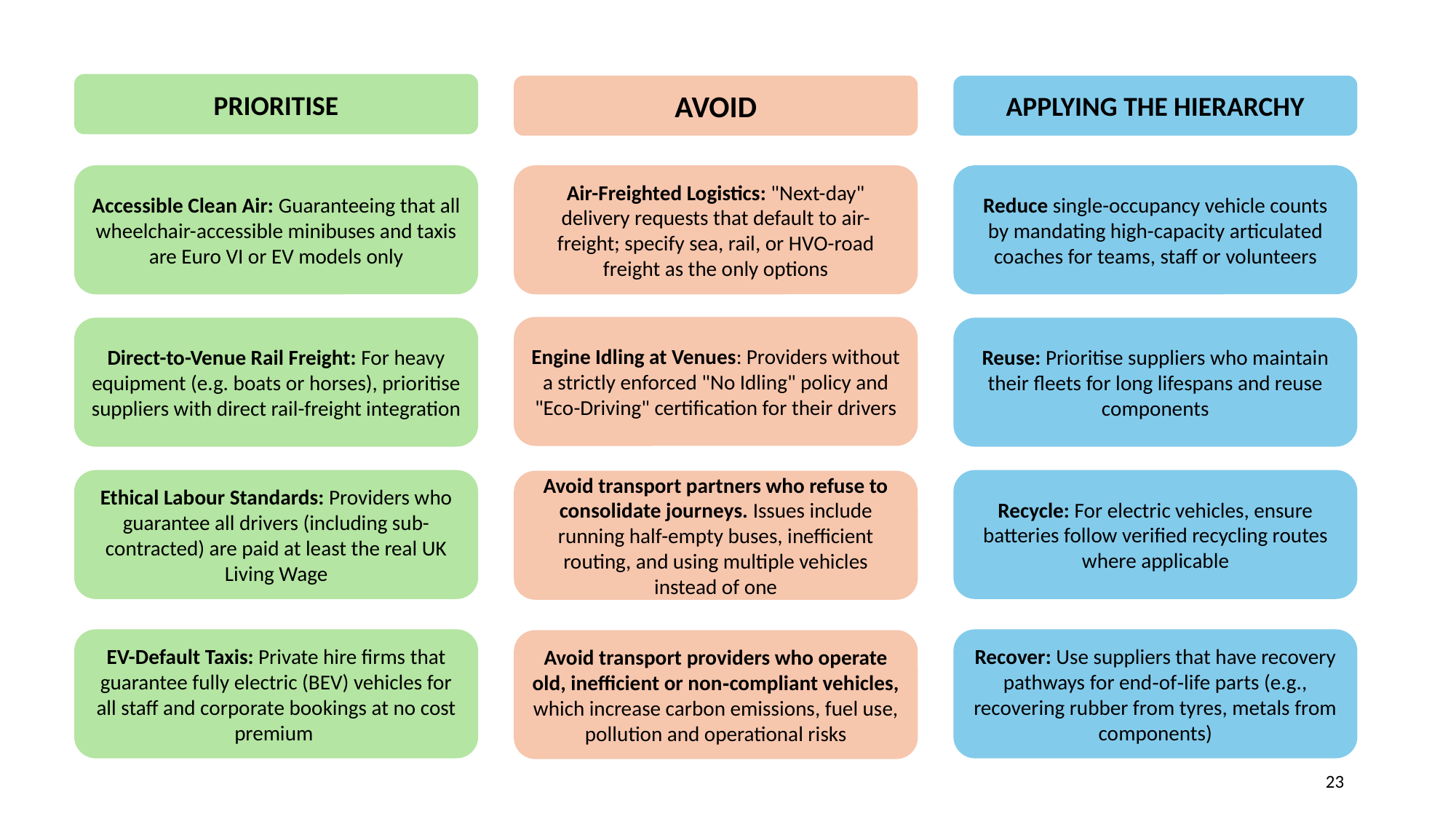

PRIORITISE
AVOID
APPLYING THE HIERARCHY
Air-Freighted Logistics: "Next-day" delivery requests that default to air-freight; specify sea, rail, or HVO-road freight as the only options
Accessible Clean Air: Guaranteeing that all wheelchair-accessible minibuses and taxis are Euro VI or EV models only
Reduce single-occupancy vehicle counts by mandating high-capacity articulated coaches for teams, staff or volunteers
Engine Idling at Venues: Providers without a strictly enforced "No Idling" policy and "Eco-Driving" certification for their drivers
Direct-to-Venue Rail Freight: For heavy equipment (e.g. boats or horses), prioritise suppliers with direct rail-freight integration
Reuse: Prioritise suppliers who maintain their fleets for long lifespans and reuse components
Ethical Labour Standards: Providers who guarantee all drivers (including sub-contracted) are paid at least the real UK Living Wage
Recycle: For electric vehicles, ensure batteries follow verified recycling routes where applicable
Avoid transport partners who refuse to consolidate journeys. Issues include running half-empty buses, inefficient routing, and using multiple vehicles instead of one
EV-Default Taxis: Private hire firms that guarantee fully electric (BEV) vehicles for all staff and corporate bookings at no cost premium
Recover: Use suppliers that have recovery pathways for end‑of‑life parts (e.g., recovering rubber from tyres, metals from components)
Avoid transport providers who operate old, inefficient or non‑compliant vehicles, which increase carbon emissions, fuel use, pollution and operational risks
23